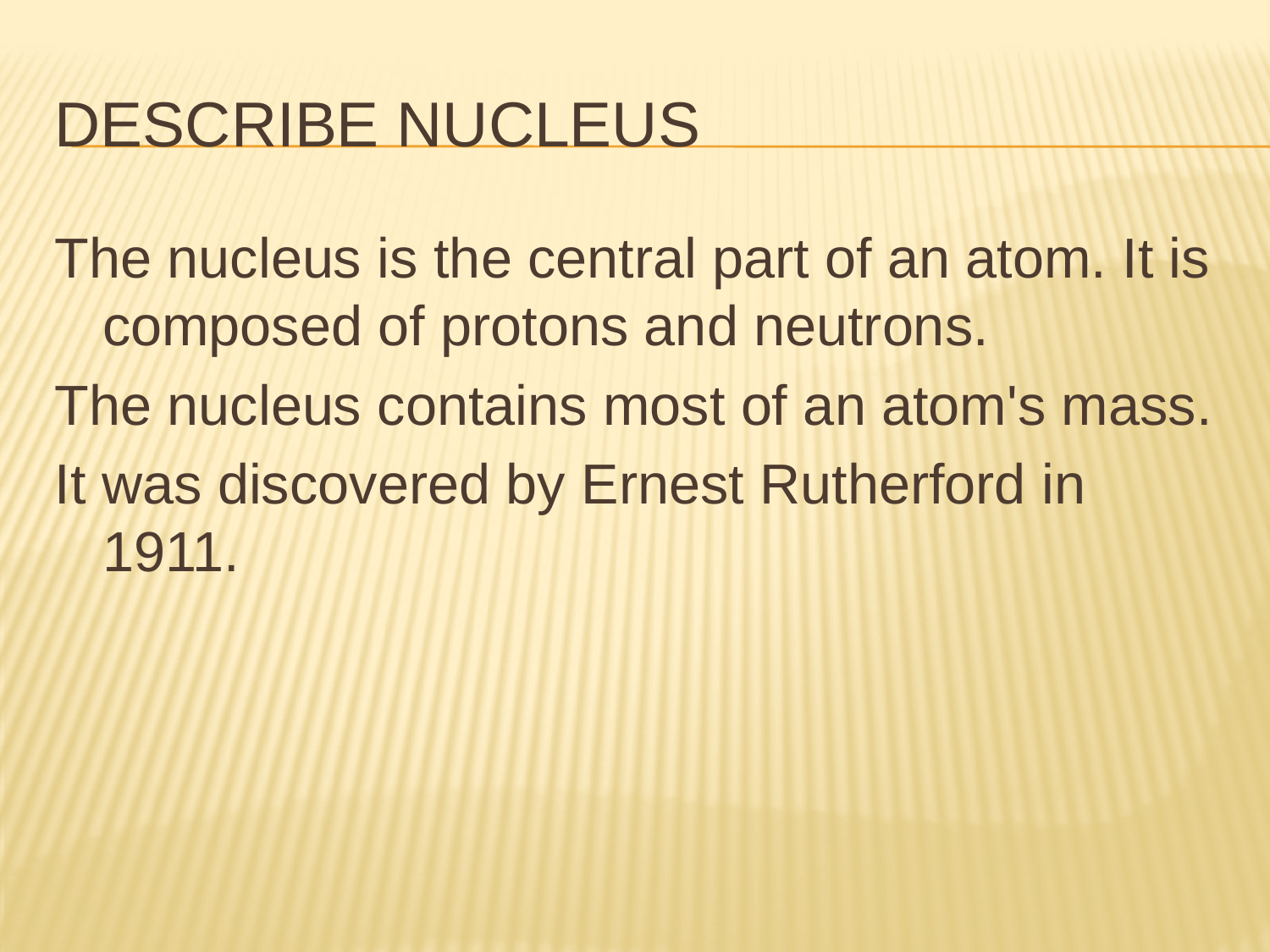

# Describe Nucleus
The nucleus is the central part of an atom. It is composed of protons and neutrons.
The nucleus contains most of an atom's mass.
It was discovered by Ernest Rutherford in 1911.